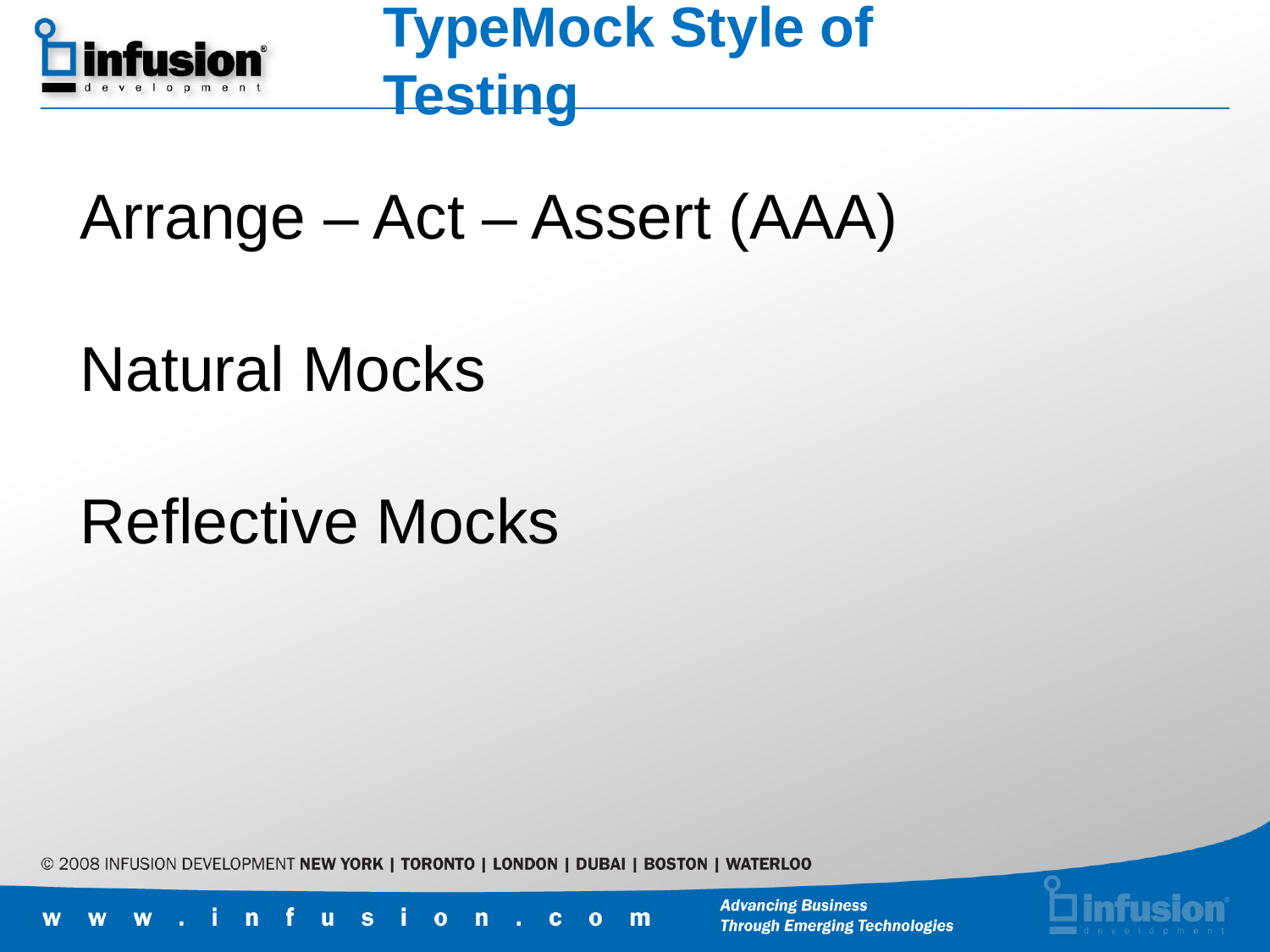

# TypeMock Style of Testing
Arrange – Act – Assert (AAA)

Natural Mocks

Reflective Mocks